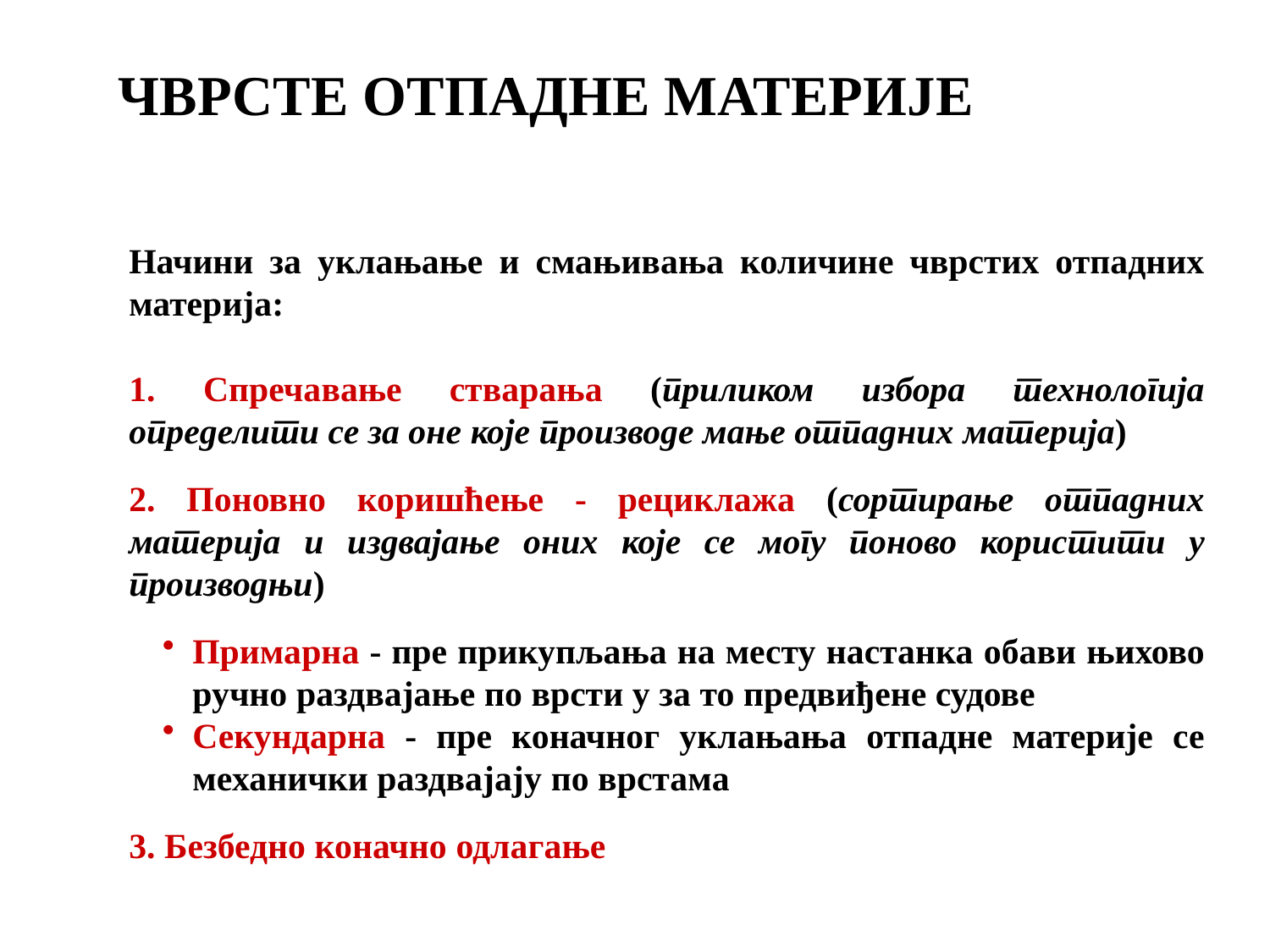

ЧВРСТЕ ОТПАДНЕ МАТЕРИЈЕ
Начини за уклањање и смањивања количине чврстих отпадних материја:

1. Спречавање стварања (приликом избора технологија определити се за оне које производе мање отпадних материја)

2. Поновно коришћење - рециклажа (сортирање отпадних материја и издвајање оних које се могу поново користити у производњи)

Примарна - пре прикупљања на месту настанка обави њихово ручно раздвајање по врсти у за то предвиђене судове
Секундарна - пре коначног уклањања отпадне материје се мeханички раздвајају по врстама

3. Безбедно коначно одлагање